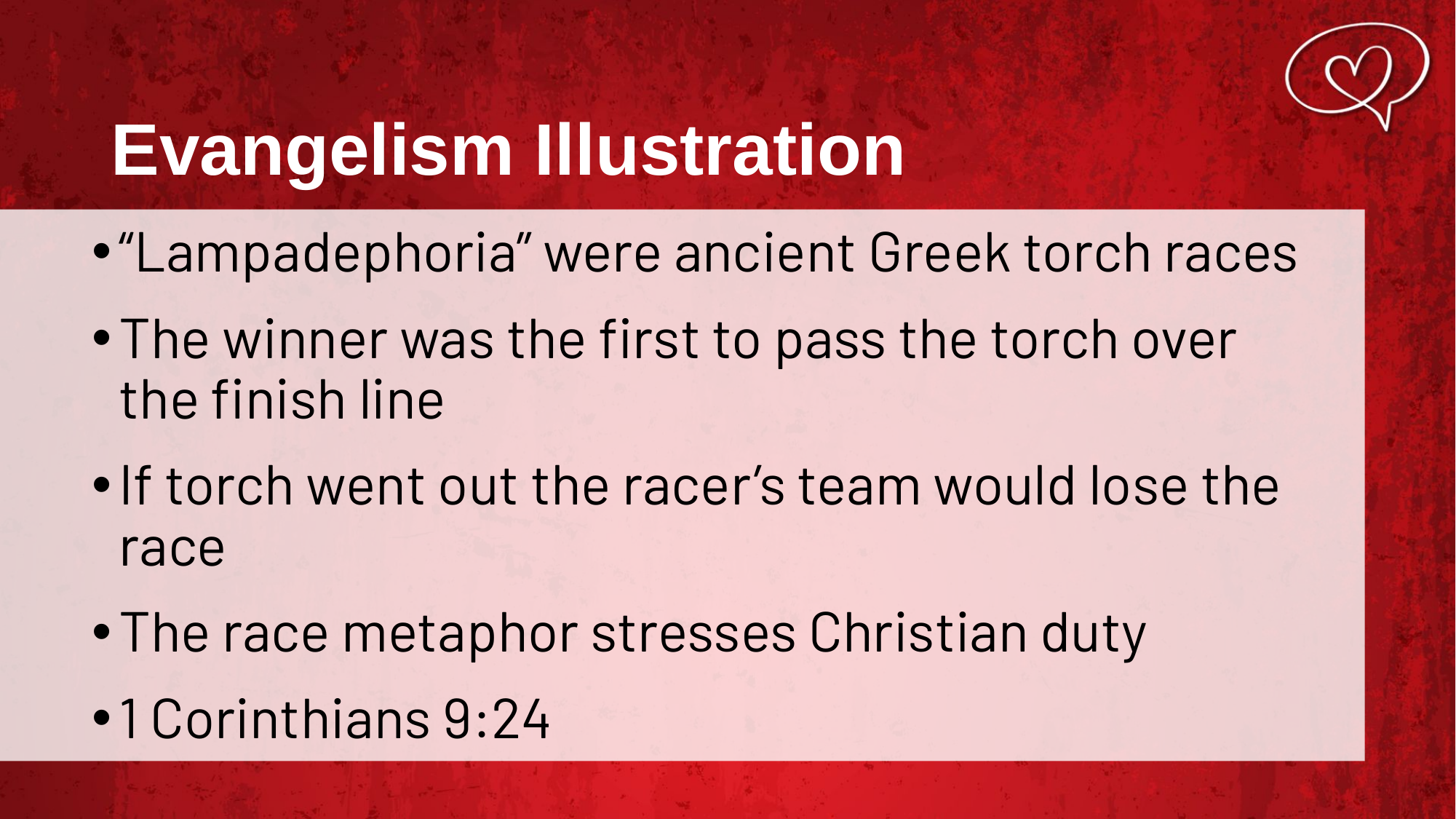

# Evangelism Illustration
“Lampadephoria” were ancient Greek torch races
The winner was the first to pass the torch over the finish line
If torch went out the racer’s team would lose the race
The race metaphor stresses Christian duty
1 Corinthians 9:24